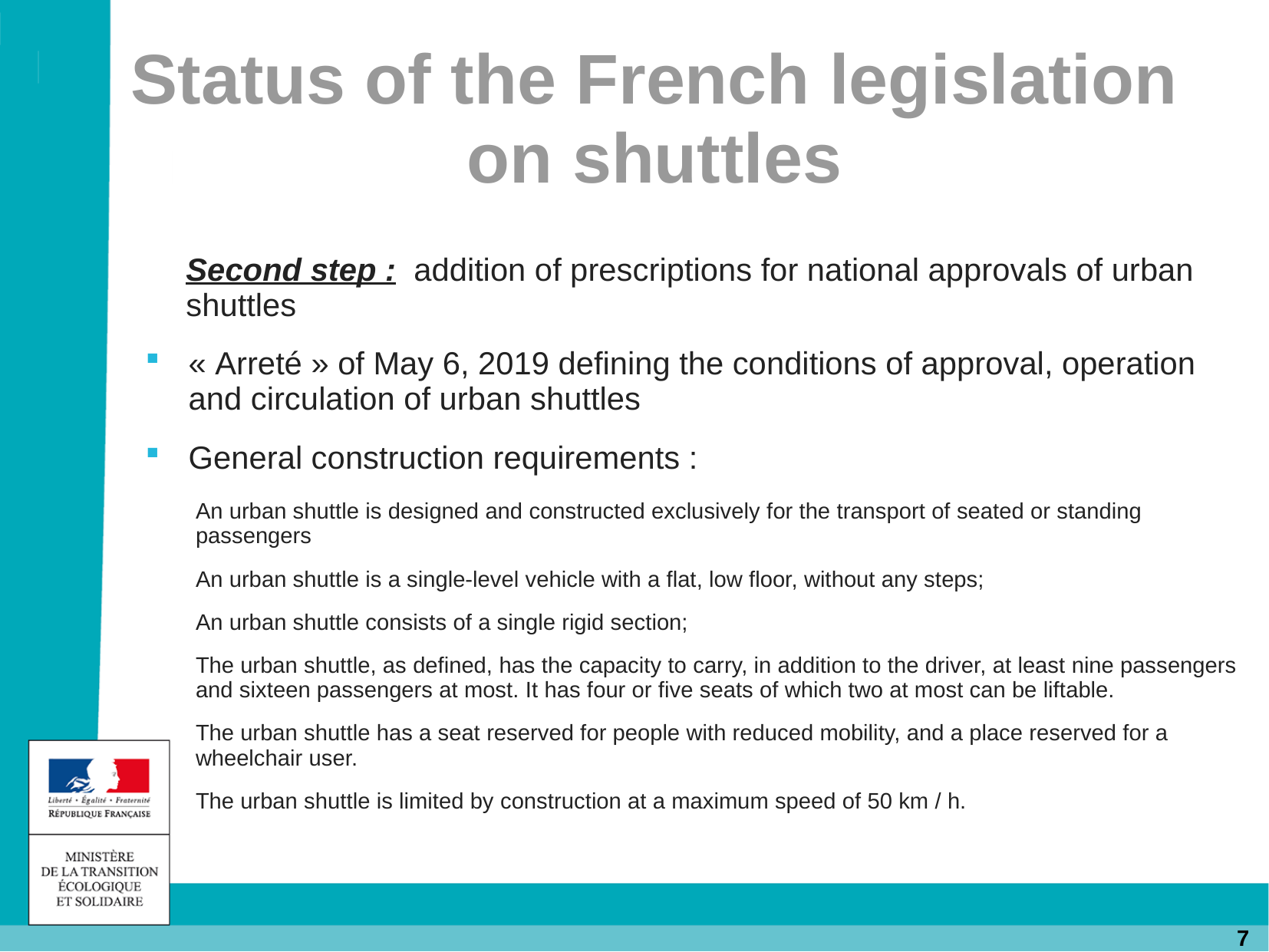

# Status of the French legislation on shuttles

Second step :  addition of prescriptions for national approvals of urban shuttles
« Arreté » of May 6, 2019 defining the conditions of approval, operation and circulation of urban shuttles
General construction requirements :
An urban shuttle is designed and constructed exclusively for the transport of seated or standing passengers
An urban shuttle is a single-level vehicle with a flat, low floor, without any steps;
An urban shuttle consists of a single rigid section;
The urban shuttle, as defined, has the capacity to carry, in addition to the driver, at least nine passengers and sixteen passengers at most. It has four or five seats of which two at most can be liftable.
The urban shuttle has a seat reserved for people with reduced mobility, and a place reserved for a wheelchair user.
The urban shuttle is limited by construction at a maximum speed of 50 km / h.
7